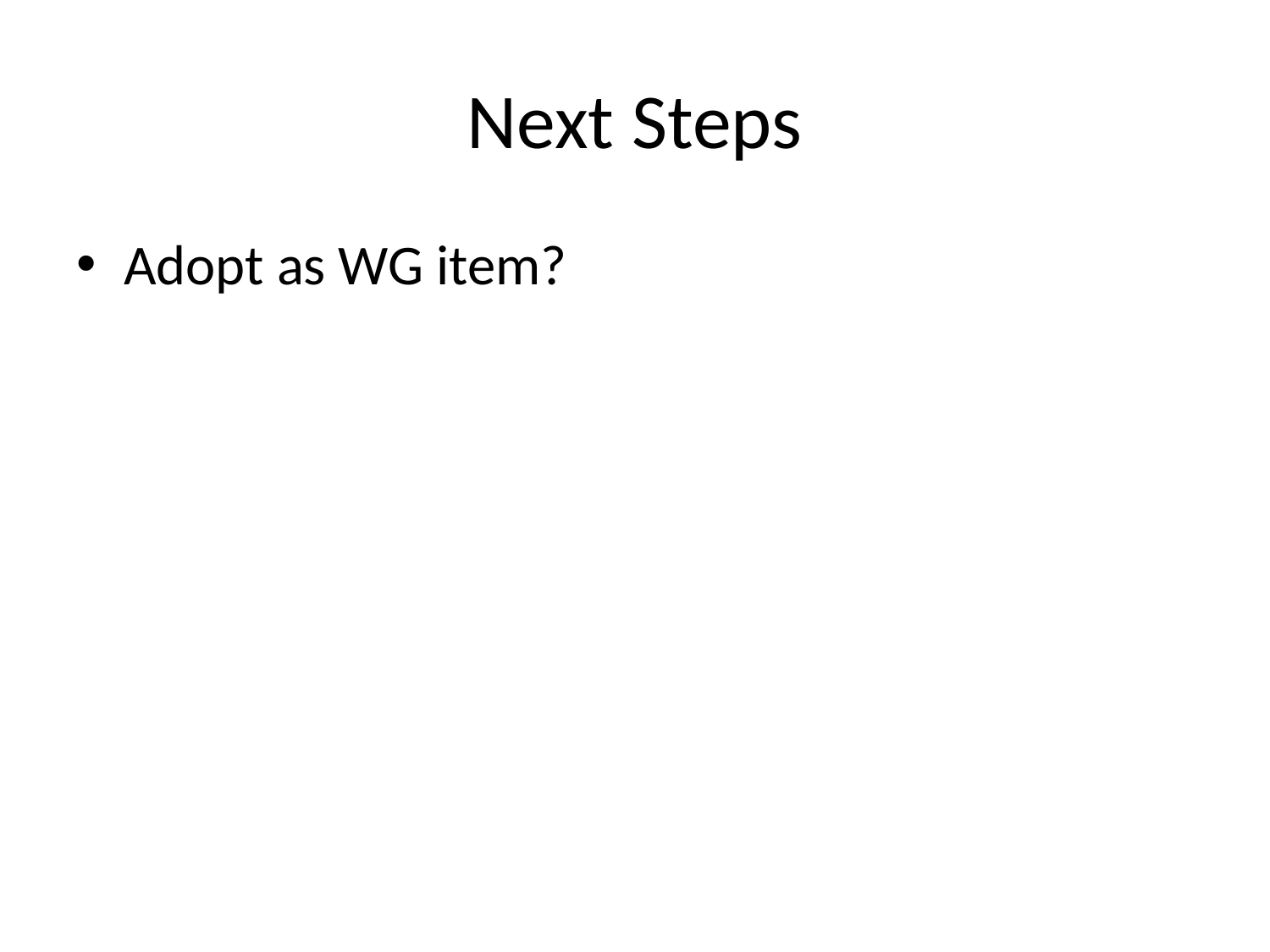

# Next Steps
Adopt as WG item?